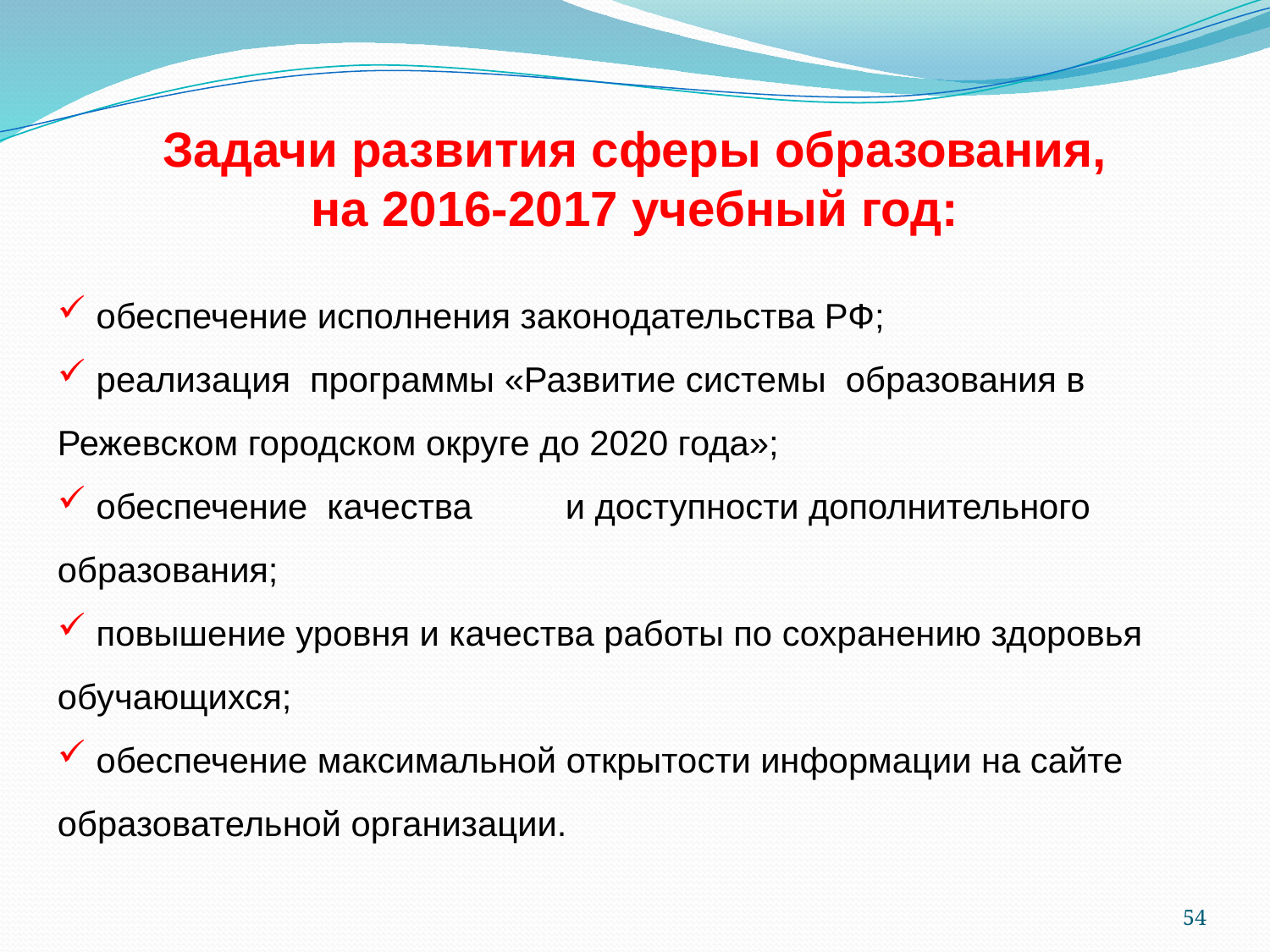

Задачи развития сферы образования,
на 2016-2017 учебный год:
 обеспечение исполнения законодательства РФ;
 реализация  программы «Развитие системы  образования в Режевском городском округе до 2020 года»;
 обеспечение  качества	и доступности дополнительного образования;
 повышение уровня и качества работы по сохранению здоровья обучающихся;
 обеспечение максимальной открытости информации на сайте образовательной организации.

54